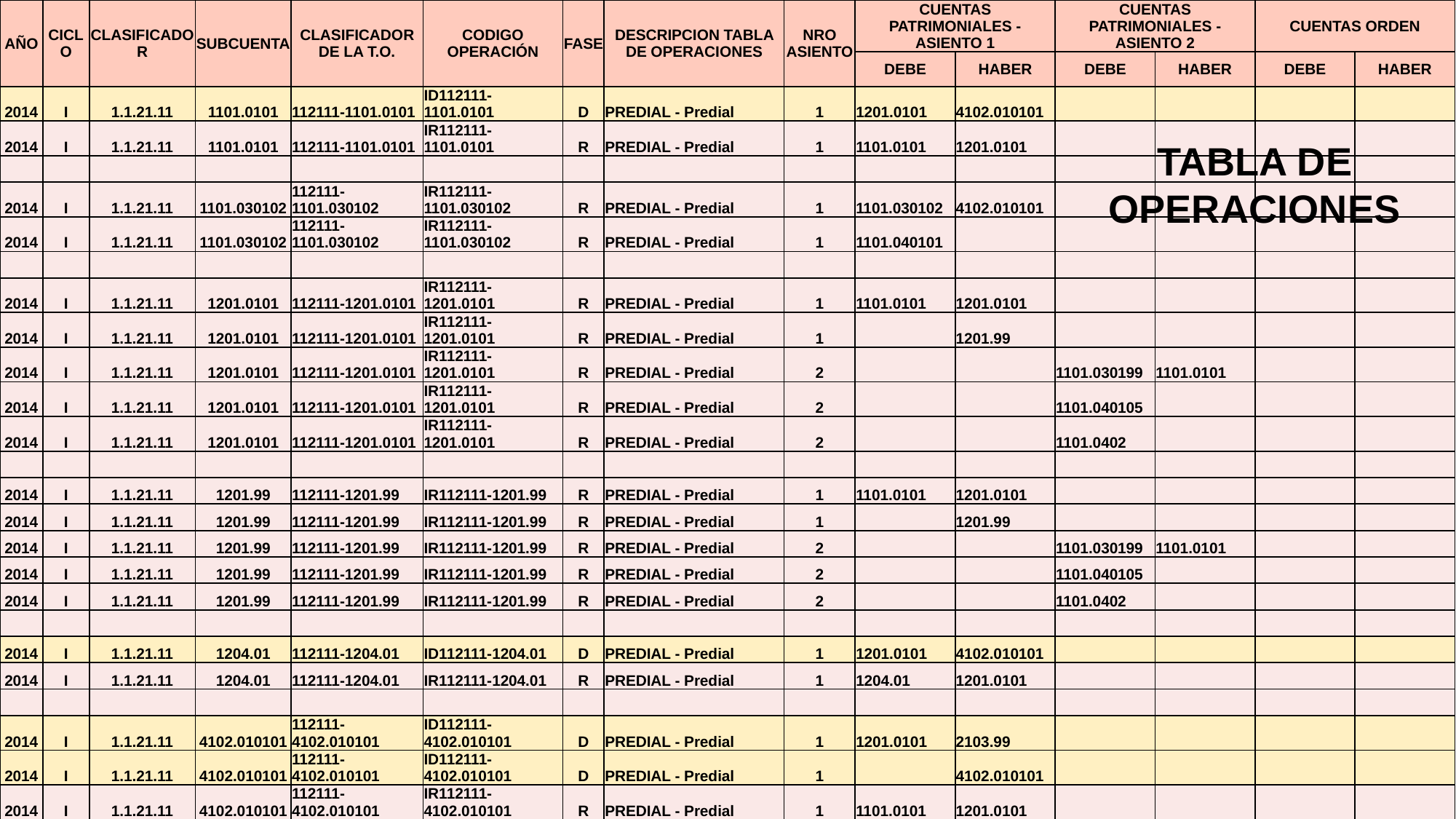

| AÑO | CICLO | CLASIFICADOR | SUBCUENTA | CLASIFICADOR DE LA T.O. | CODIGO OPERACIÓN | FASE | DESCRIPCION TABLA DE OPERACIONES | NRO ASIENTO | CUENTAS PATRIMONIALES - ASIENTO 1 |  | CUENTAS PATRIMONIALES - ASIENTO 2 |  | CUENTAS ORDEN |  |
| --- | --- | --- | --- | --- | --- | --- | --- | --- | --- | --- | --- | --- | --- | --- |
|  |  |  |  |  |  |  |  |  | DEBE | HABER | DEBE | HABER | DEBE | HABER |
| 2014 | I | 1.1.21.11 | 1101.0101 | 112111-1101.0101 | ID112111-1101.0101 | D | PREDIAL - Predial | 1 | 1201.0101 | 4102.010101 |  |  |  |  |
| 2014 | I | 1.1.21.11 | 1101.0101 | 112111-1101.0101 | IR112111-1101.0101 | R | PREDIAL - Predial | 1 | 1101.0101 | 1201.0101 |  |  |  |  |
|  |  |  |  |  |  |  |  |  |  |  |  |  |  |  |
| 2014 | I | 1.1.21.11 | 1101.030102 | 112111-1101.030102 | IR112111-1101.030102 | R | PREDIAL - Predial | 1 | 1101.030102 | 4102.010101 |  |  |  |  |
| 2014 | I | 1.1.21.11 | 1101.030102 | 112111-1101.030102 | IR112111-1101.030102 | R | PREDIAL - Predial | 1 | 1101.040101 |  |  |  |  |  |
|  |  |  |  |  |  |  |  |  |  |  |  |  |  |  |
| 2014 | I | 1.1.21.11 | 1201.0101 | 112111-1201.0101 | IR112111-1201.0101 | R | PREDIAL - Predial | 1 | 1101.0101 | 1201.0101 |  |  |  |  |
| 2014 | I | 1.1.21.11 | 1201.0101 | 112111-1201.0101 | IR112111-1201.0101 | R | PREDIAL - Predial | 1 |  | 1201.99 |  |  |  |  |
| 2014 | I | 1.1.21.11 | 1201.0101 | 112111-1201.0101 | IR112111-1201.0101 | R | PREDIAL - Predial | 2 |  |  | 1101.030199 | 1101.0101 |  |  |
| 2014 | I | 1.1.21.11 | 1201.0101 | 112111-1201.0101 | IR112111-1201.0101 | R | PREDIAL - Predial | 2 |  |  | 1101.040105 |  |  |  |
| 2014 | I | 1.1.21.11 | 1201.0101 | 112111-1201.0101 | IR112111-1201.0101 | R | PREDIAL - Predial | 2 |  |  | 1101.0402 |  |  |  |
|  |  |  |  |  |  |  |  |  |  |  |  |  |  |  |
| 2014 | I | 1.1.21.11 | 1201.99 | 112111-1201.99 | IR112111-1201.99 | R | PREDIAL - Predial | 1 | 1101.0101 | 1201.0101 |  |  |  |  |
| 2014 | I | 1.1.21.11 | 1201.99 | 112111-1201.99 | IR112111-1201.99 | R | PREDIAL - Predial | 1 |  | 1201.99 |  |  |  |  |
| 2014 | I | 1.1.21.11 | 1201.99 | 112111-1201.99 | IR112111-1201.99 | R | PREDIAL - Predial | 2 |  |  | 1101.030199 | 1101.0101 |  |  |
| 2014 | I | 1.1.21.11 | 1201.99 | 112111-1201.99 | IR112111-1201.99 | R | PREDIAL - Predial | 2 |  |  | 1101.040105 |  |  |  |
| 2014 | I | 1.1.21.11 | 1201.99 | 112111-1201.99 | IR112111-1201.99 | R | PREDIAL - Predial | 2 |  |  | 1101.0402 |  |  |  |
|  |  |  |  |  |  |  |  |  |  |  |  |  |  |  |
| 2014 | I | 1.1.21.11 | 1204.01 | 112111-1204.01 | ID112111-1204.01 | D | PREDIAL - Predial | 1 | 1201.0101 | 4102.010101 |  |  |  |  |
| 2014 | I | 1.1.21.11 | 1204.01 | 112111-1204.01 | IR112111-1204.01 | R | PREDIAL - Predial | 1 | 1204.01 | 1201.0101 |  |  |  |  |
|  |  |  |  |  |  |  |  |  |  |  |  |  |  |  |
| 2014 | I | 1.1.21.11 | 4102.010101 | 112111-4102.010101 | ID112111-4102.010101 | D | PREDIAL - Predial | 1 | 1201.0101 | 2103.99 |  |  |  |  |
| 2014 | I | 1.1.21.11 | 4102.010101 | 112111-4102.010101 | ID112111-4102.010101 | D | PREDIAL - Predial | 1 |  | 4102.010101 |  |  |  |  |
| 2014 | I | 1.1.21.11 | 4102.010101 | 112111-4102.010101 | IR112111-4102.010101 | R | PREDIAL - Predial | 1 | 1101.0101 | 1201.0101 |  |  |  |  |
| 2014 | I | 1.1.21.11 | 4102.010101 | 112111-4102.010101 | IR112111-4102.010101 | R | PREDIAL - Predial | 2 |  |  | 1101.030109 | 1101.0101 |  |  |
| 2014 | I | 1.1.21.11 | 4102.010101 | 112111-4102.010101 | IR112111-4102.010101 | R | PREDIAL - Predial | 2 |  |  | 1101.0302 |  |  |  |
| 2014 | I | 1.1.21.11 | 4102.010101 | 112111-4102.010101 | IR112111-4102.010101 | R | PREDIAL - Predial | 2 |  |  | 1101.040105 |  |  |  |
| 2014 | I | 1.1.21.11 | 4102.010101 | 112111-4102.010101 | IR112111-4102.010101 | R | PREDIAL - Predial | 2 |  |  | 1101.0402 |  |  |  |
TABLA DE OPERACIONES